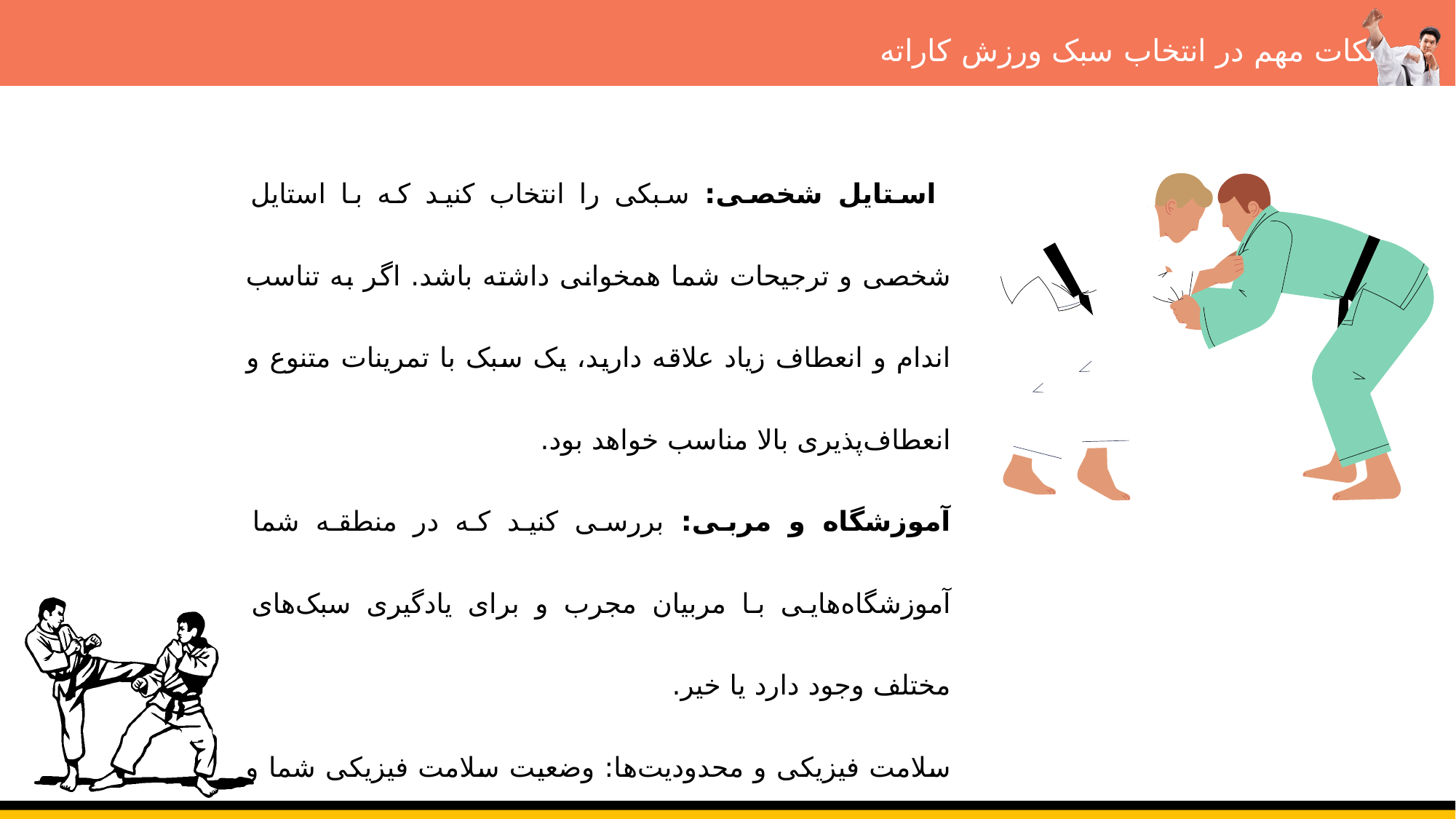

نکات مهم در انتخاب سبک ورزش کاراته
 استایل شخصی: سبکی را انتخاب کنید که با استایل شخصی و ترجیحات شما همخوانی داشته باشد. اگر به تناسب اندام و انعطاف زیاد علاقه دارید، یک سبک با تمرینات متنوع و انعطاف‌پذیری بالا مناسب خواهد بود.
آموزشگاه و مربی: بررسی کنید که در منطقه شما آموزشگاه‌هایی با مربیان مجرب و برای یادگیری سبک‌های مختلف وجود دارد یا خیر.
سلامت فیزیکی و محدودیت‌ها: وضعیت سلامت فیزیکی شما و محدودیت‌هایی که ممکن است داشته باشید نیز نقش مهمی در انتخاب سبک ورزش کاراته دارد.